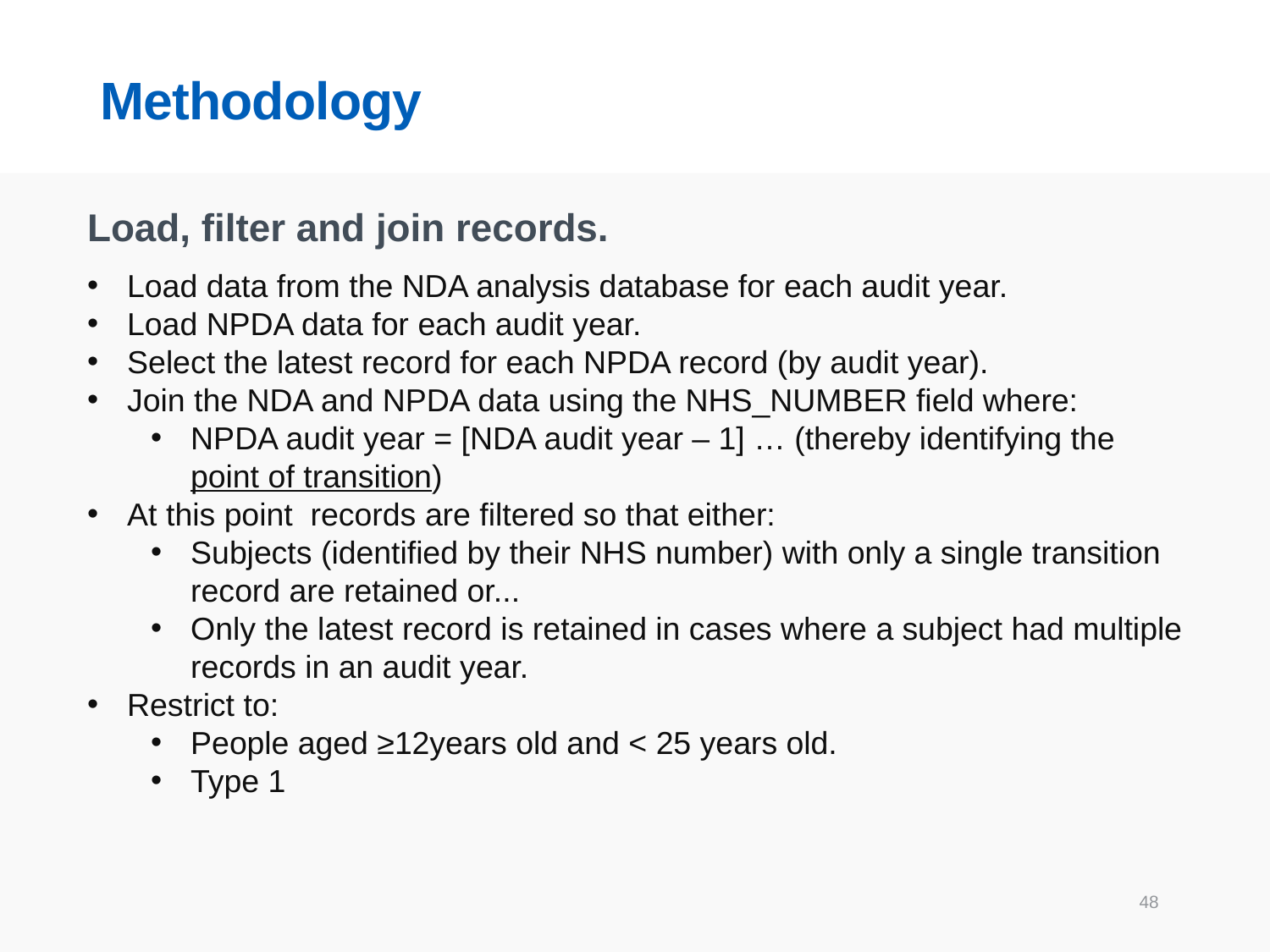

# Methodology
Load, filter and join records.

Load data from the NDA analysis database for each audit year.
Load NPDA data for each audit year.
Select the latest record for each NPDA record (by audit year).
Join the NDA and NPDA data using the NHS_NUMBER field where:
NPDA audit year = [NDA audit year – 1] … (thereby identifying the point of transition)
At this point  records are filtered so that either:
Subjects (identified by their NHS number) with only a single transition record are retained or...
Only the latest record is retained in cases where a subject had multiple records in an audit year.
Restrict to:
People aged ≥12years old and < 25 years old.
Type 1
48